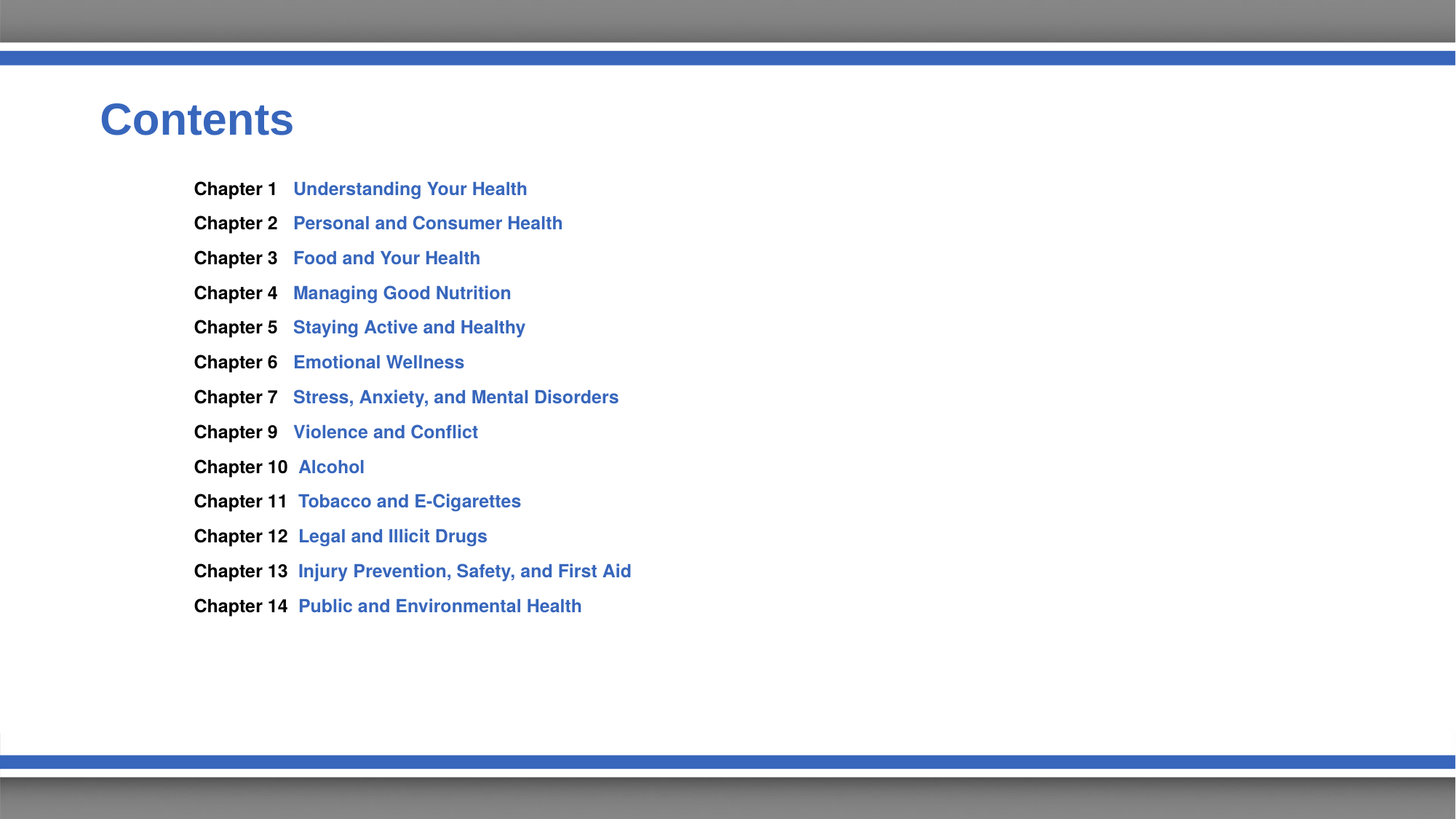

# Contents
Chapter 1   Understanding Your Health
Chapter 2   Personal and Consumer Health
Chapter 3   Food and Your Health
Chapter 4   Managing Good Nutrition
Chapter 5   Staying Active and Healthy
Chapter 6   Emotional Wellness
Chapter 7   Stress, Anxiety, and Mental Disorders
Chapter 9   Violence and Conflict
Chapter 10  Alcohol
Chapter 11  Tobacco and E-Cigarettes
Chapter 12  Legal and Illicit Drugs
Chapter 13  Injury Prevention, Safety, and First Aid
Chapter 14  Public and Environmental Health